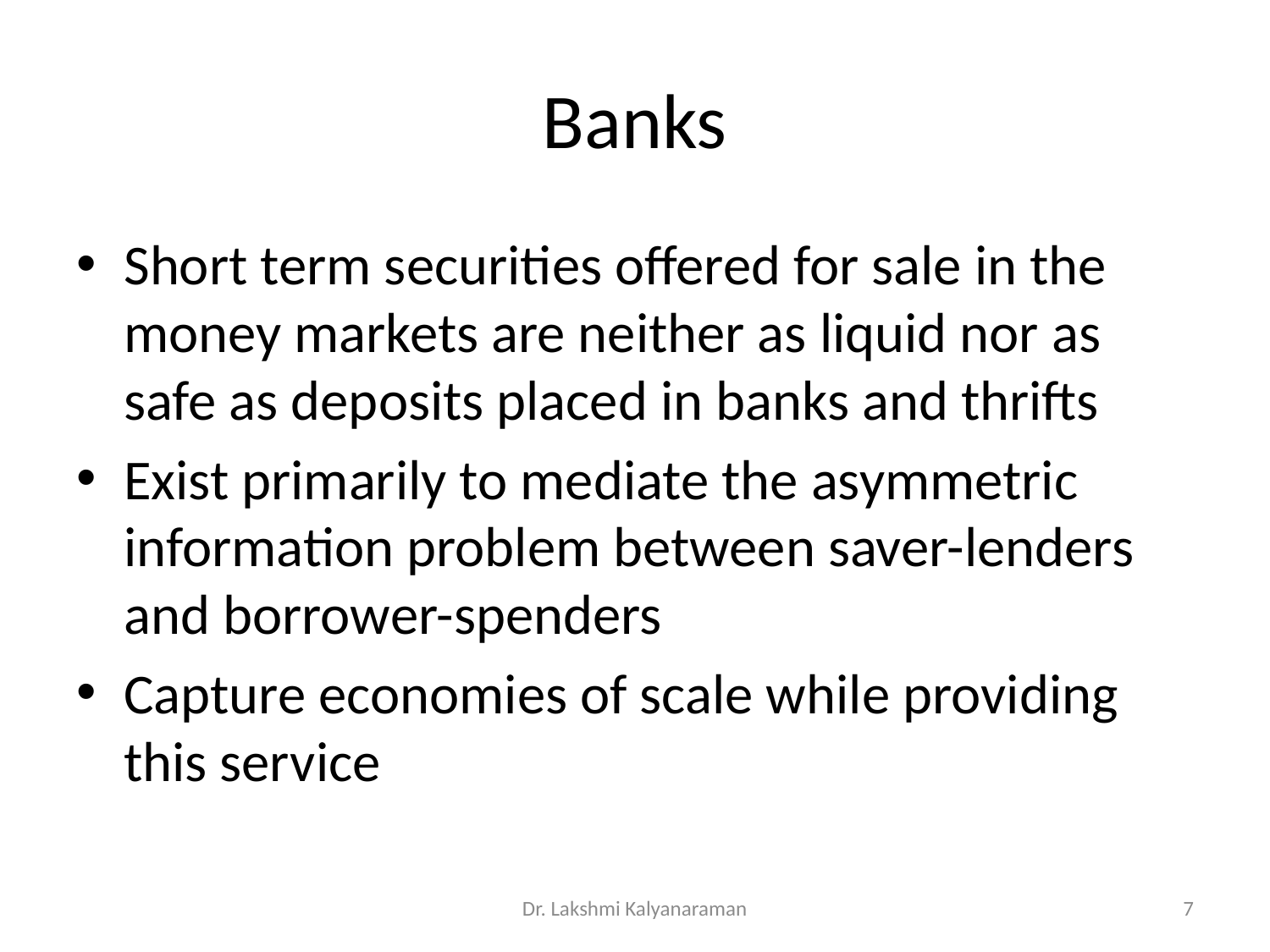

# Banks
Short term securities offered for sale in the money markets are neither as liquid nor as safe as deposits placed in banks and thrifts
Exist primarily to mediate the asymmetric information problem between saver-lenders and borrower-spenders
Capture economies of scale while providing this service

Dr. Lakshmi Kalyanaraman
7